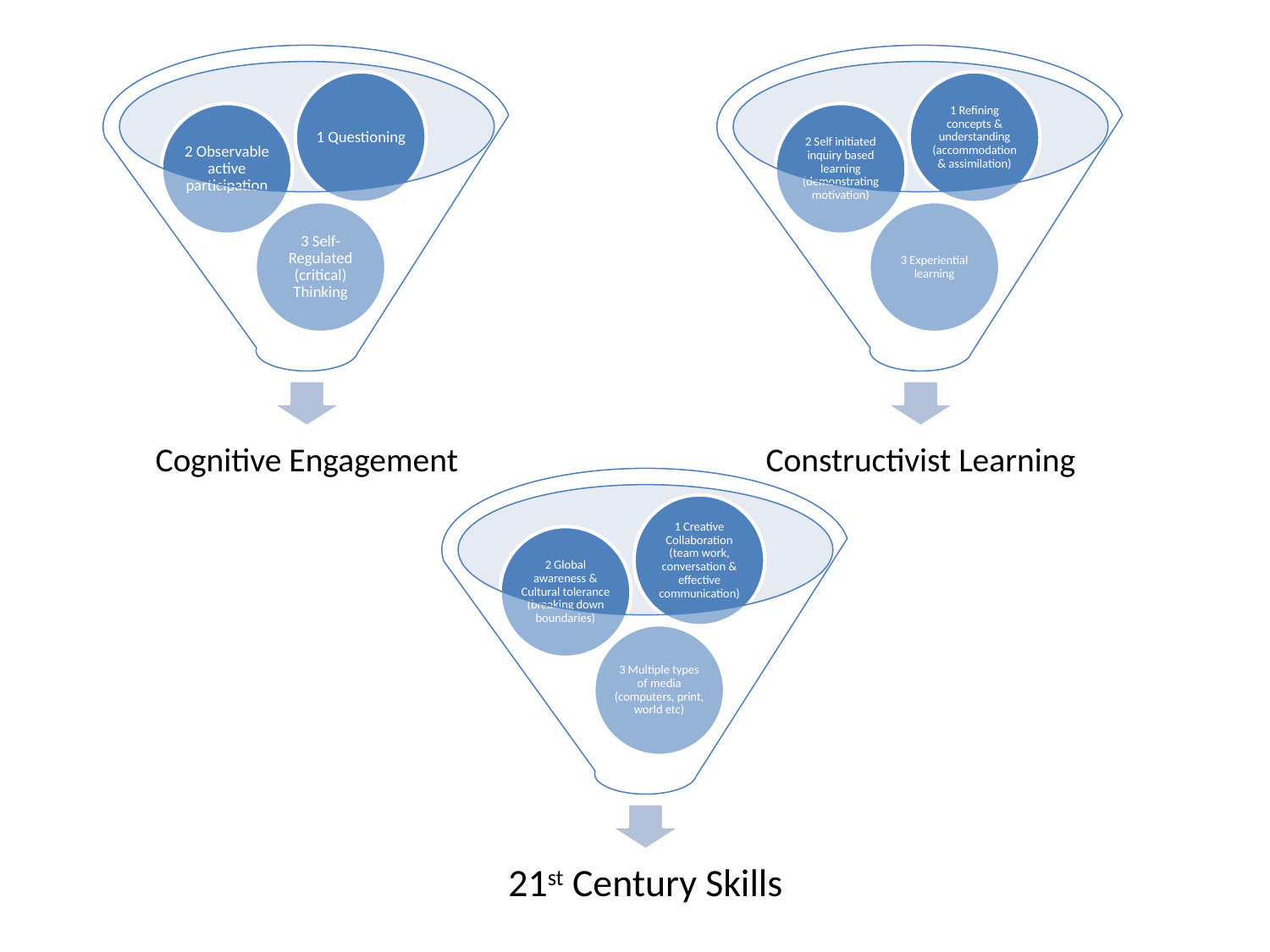

Cognitive Engagement
3 Self-Regulated (critical) Thinking
2 Observable active participation
1 Questioning
Constructivist Learning
3 Experiential learning
2 Self initiated inquiry based learning (demonstrating motivation)
1 Refining concepts & understanding (accommodation & assimilation)
21st Century Skills
3 Multiple types of media (computers, print, world etc)
2 Global awareness & Cultural tolerance (breaking down boundaries)
1 Creative Collaboration (team work, conversation & effective communication)